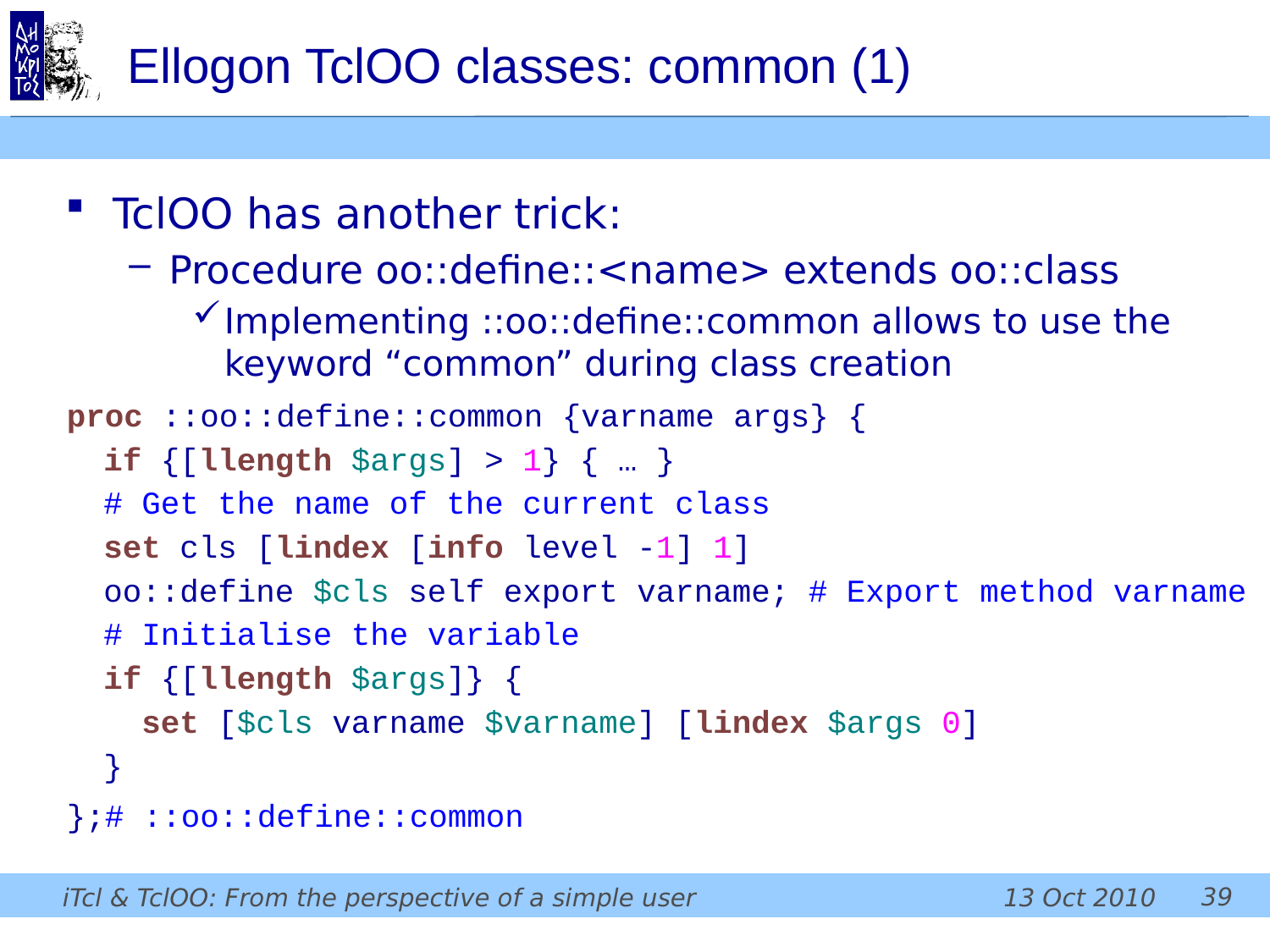

# Ellogon TclOO classes: common (1)
TclOO has another trick:
Procedure oo::define::<name> extends oo::class
Implementing ::oo::define::common allows to use the keyword “common” during class creation
proc ::oo::define::common {varname args} {
  if {[llength $args] > 1} { … }
  # Get the name of the current class
  set cls [lindex [info level -1] 1]
  oo::define $cls self export varname; # Export method varname
  # Initialise the variable
  if {[llength $args]} {
    set [$cls varname $varname] [lindex $args 0]
  }
};# ::oo::define::common
39
iTcl & TclOO: From the perspective of a simple user
13 Oct 2010